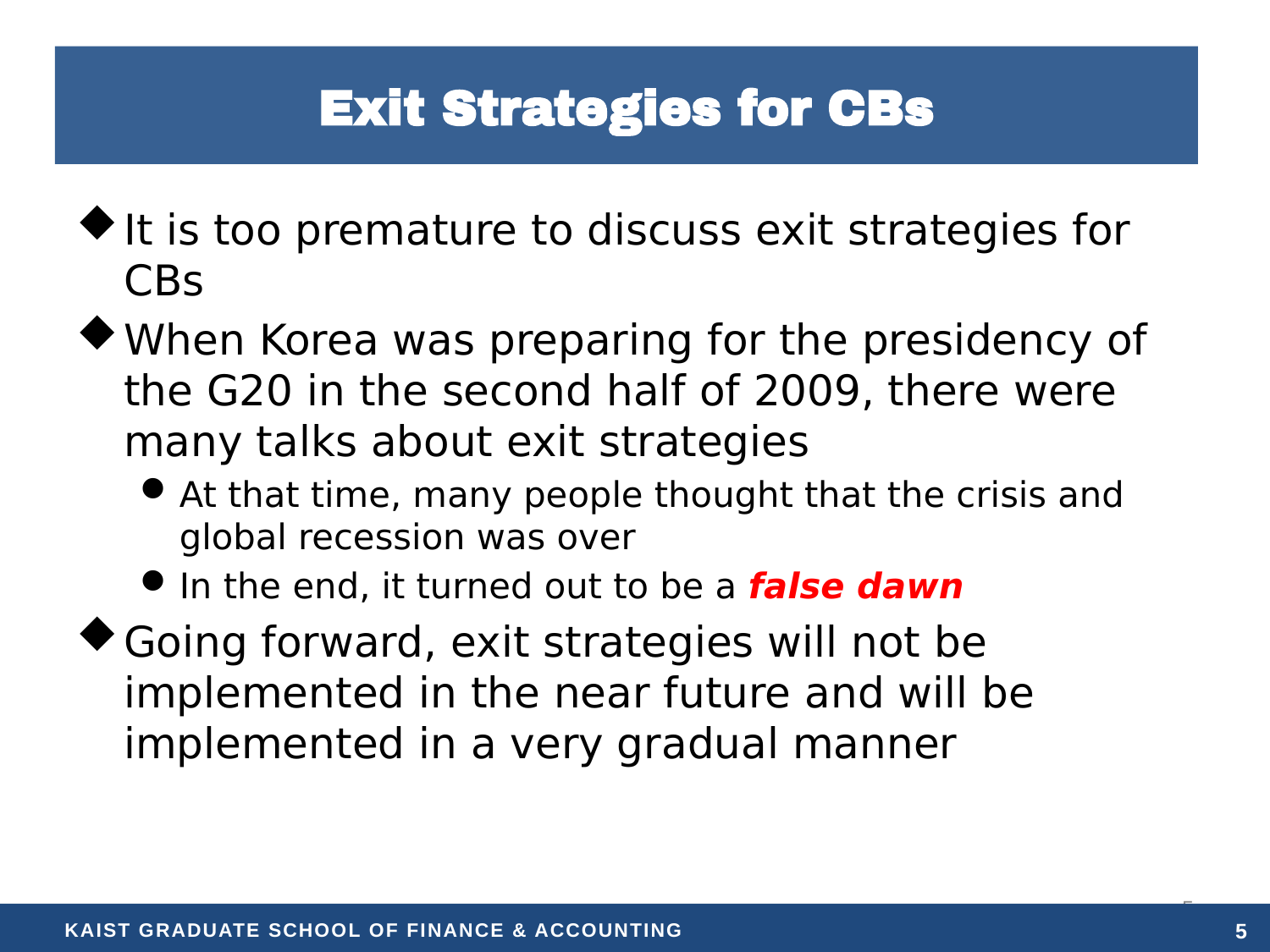

# Exit Strategies for CBs
It is too premature to discuss exit strategies for CBs
When Korea was preparing for the presidency of the G20 in the second half of 2009, there were many talks about exit strategies
At that time, many people thought that the crisis and global recession was over
In the end, it turned out to be a false dawn
Going forward, exit strategies will not be implemented in the near future and will be implemented in a very gradual manner

5